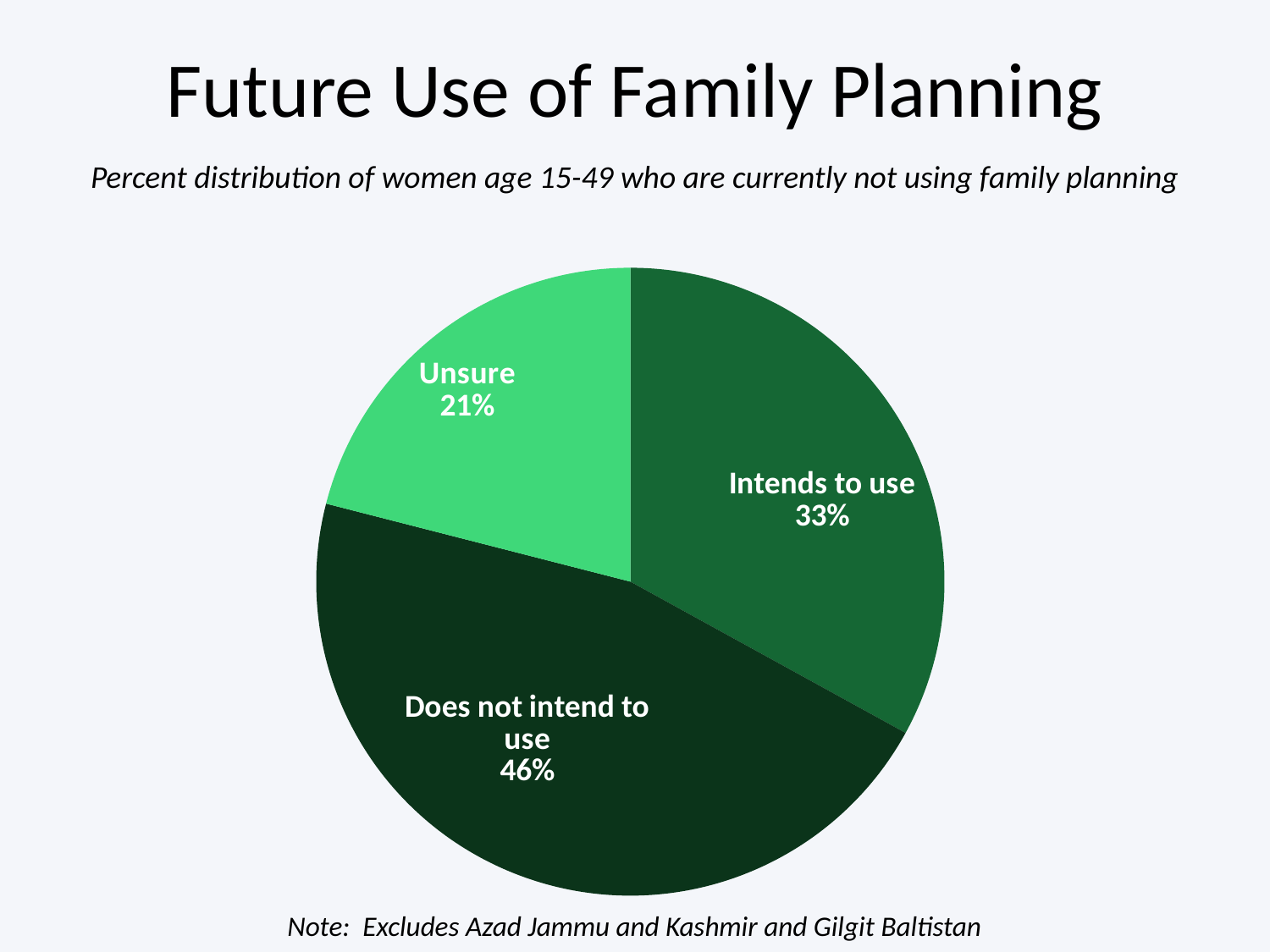

# Future Use of Family Planning
Percent distribution of women age 15-49 who are currently not using family planning

### Chart

| Category | Series 1 |
|---|---|
| Intends to use | 33.0 |
| Does not intend to use | 46.0 |
| Unsure | 21.0 |
Note:  Excludes Azad Jammu and Kashmir and Gilgit Baltistan